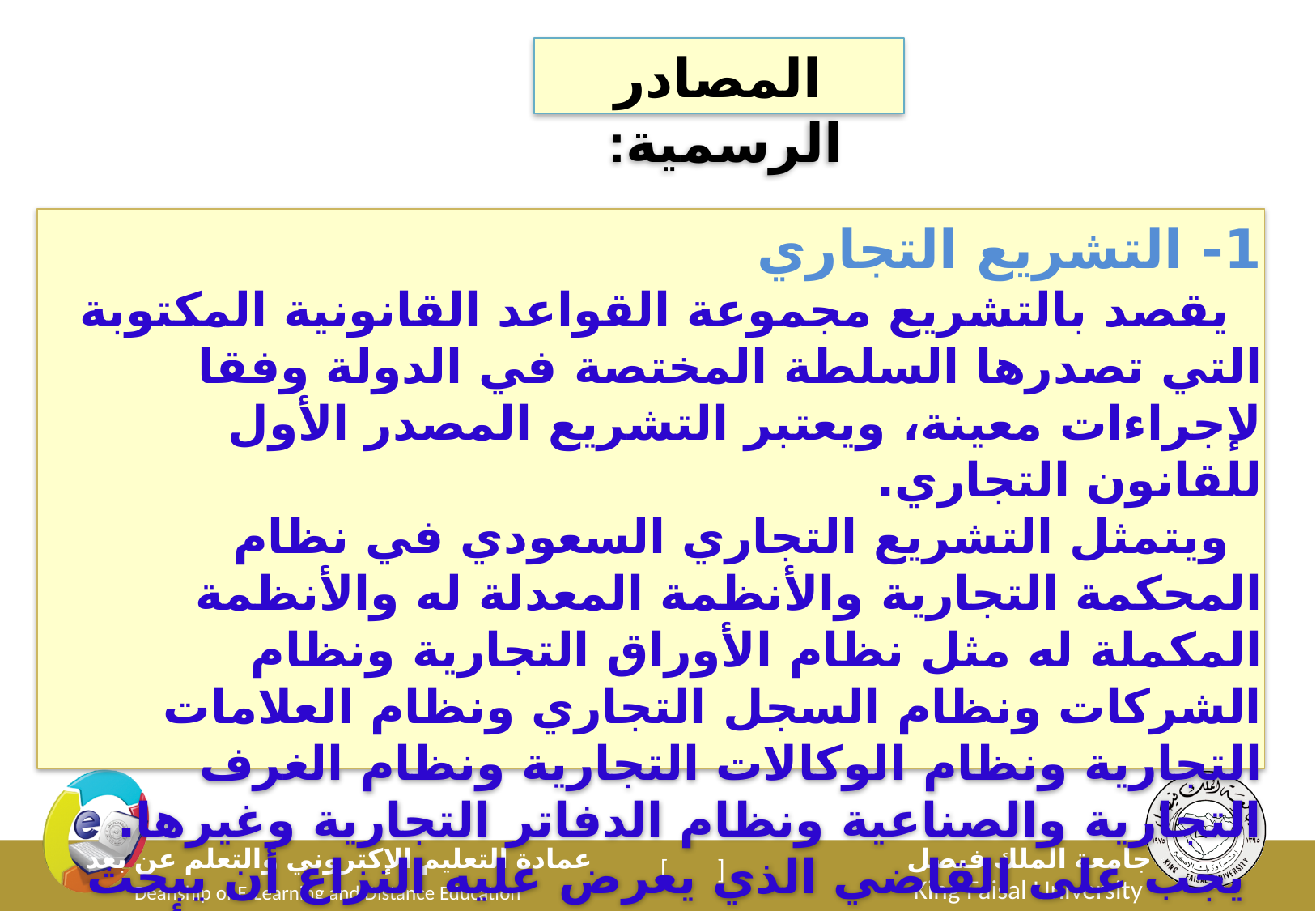

المصادر الرسمية:
1- التشريع التجاري
  يقصد بالتشريع مجموعة القواعد القانونية المكتوبة التي تصدرها السلطة المختصة في الدولة وفقا لإجراءات معينة، ويعتبر التشريع المصدر الأول للقانون التجاري.
  ويتمثل التشريع التجاري السعودي في نظام المحكمة التجارية والأنظمة المعدلة له والأنظمة المكملة له مثل نظام الأوراق التجارية ونظام الشركات ونظام السجل التجاري ونظام العلامات التجارية ونظام الوكالات التجارية ونظام الغرف التجارية والصناعية ونظام الدفاتر التجارية وغيرها.
 يجب على القاضي الذي يعرض عليه النزاع أن يبحث عن حل له باللجوء إلى النصوص التجارية ولا يلجأ إلى مصدر آخر  إلا  إذا لم يجد نصا تشريعيا يحكم النزاع المعروض